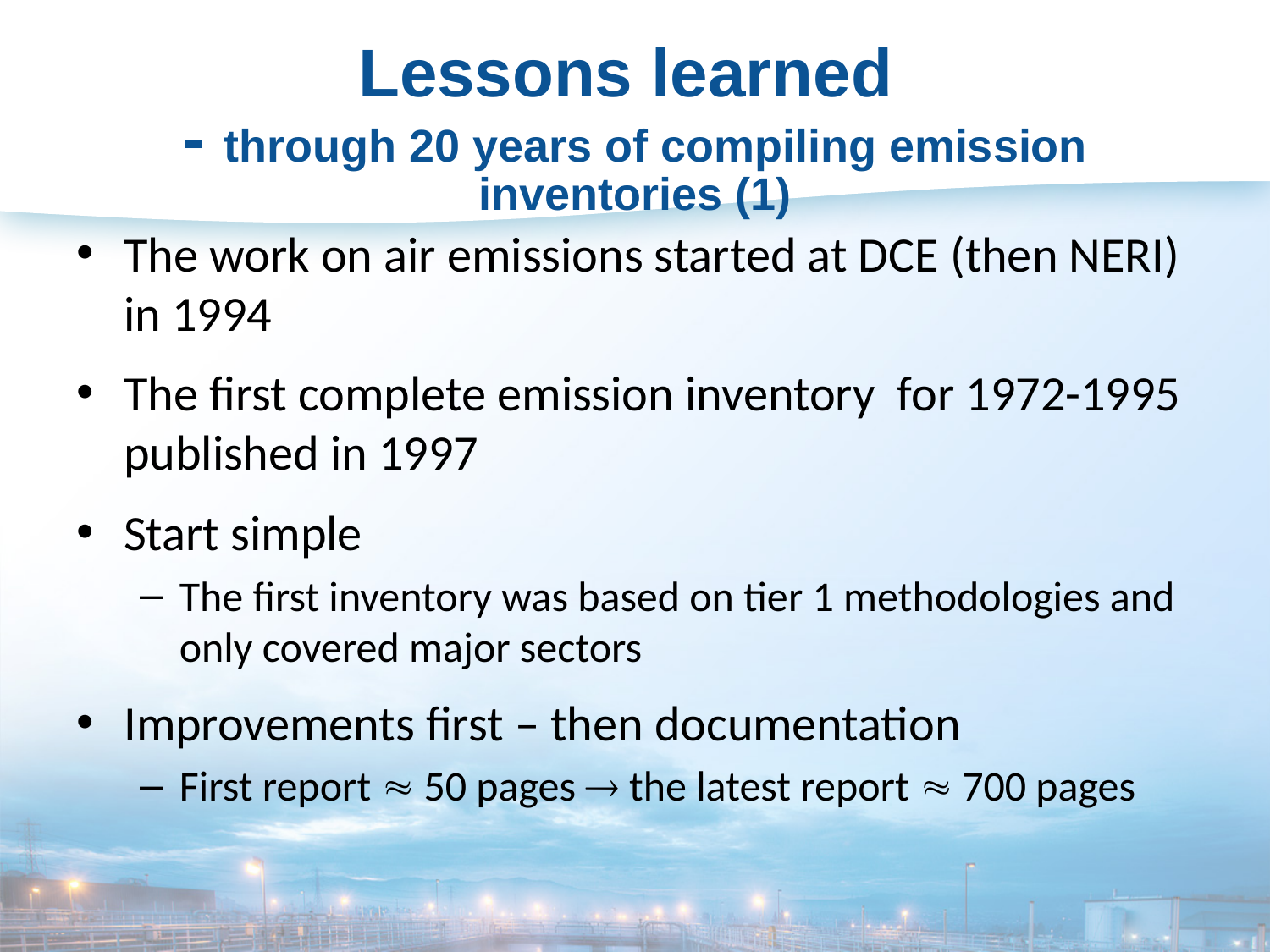

# Lessons learned - through 20 years of compiling emission inventories (1)
The work on air emissions started at DCE (then NERI) in 1994
The first complete emission inventory  for 1972-1995 published in 1997
Start simple
The first inventory was based on tier 1 methodologies and only covered major sectors
Improvements first – then documentation
First report ≈ 50 pages → the latest report ≈ 700 pages